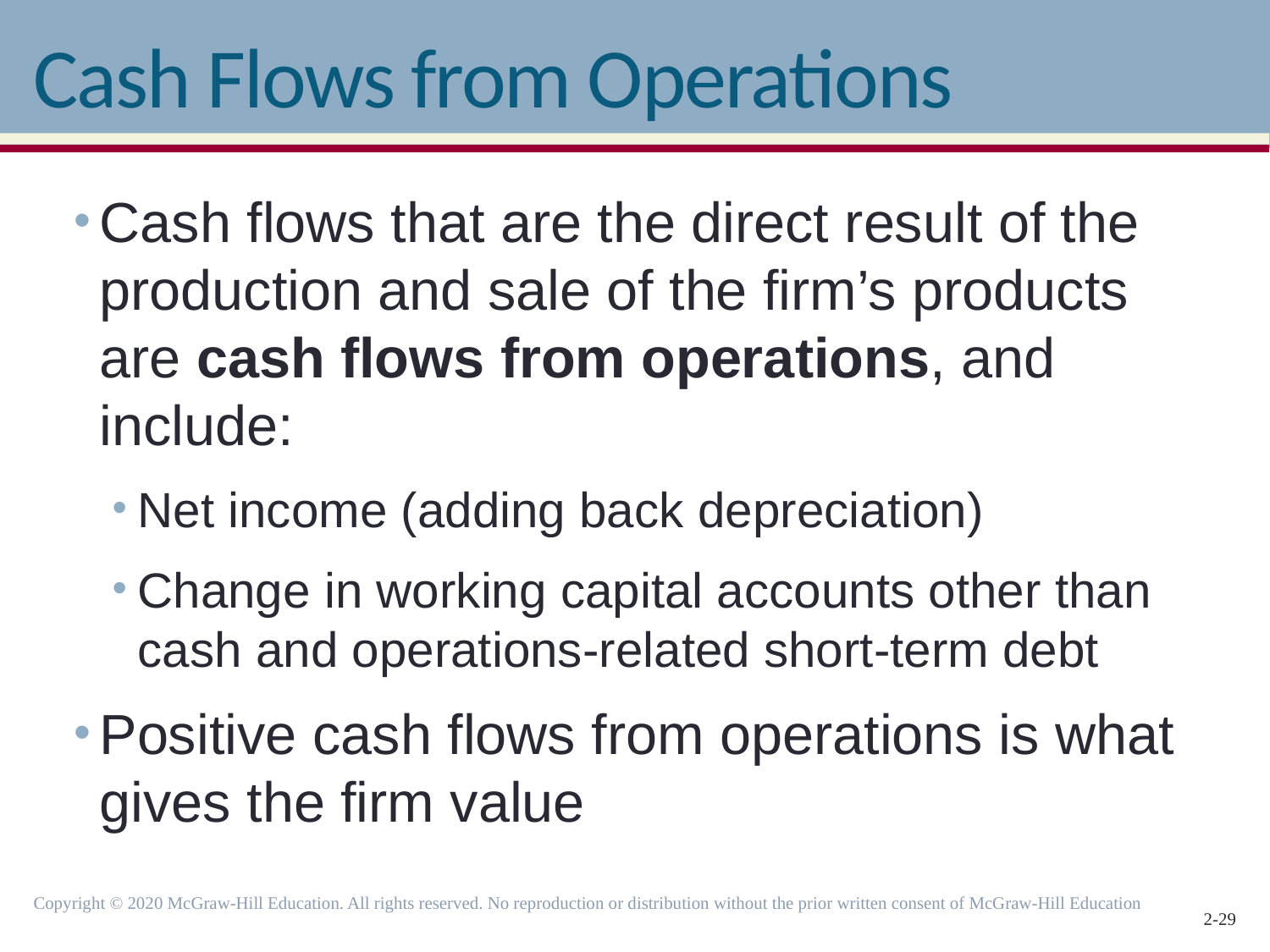

# Cash Flows from Operations
Cash flows that are the direct result of the production and sale of the firm’s products are cash flows from operations, and include:
Net income (adding back depreciation)
Change in working capital accounts other than cash and operations-related short-term debt
Positive cash flows from operations is what gives the firm value
Copyright © 2020 McGraw-Hill Education. All rights reserved. No reproduction or distribution without the prior written consent of McGraw-Hill Education